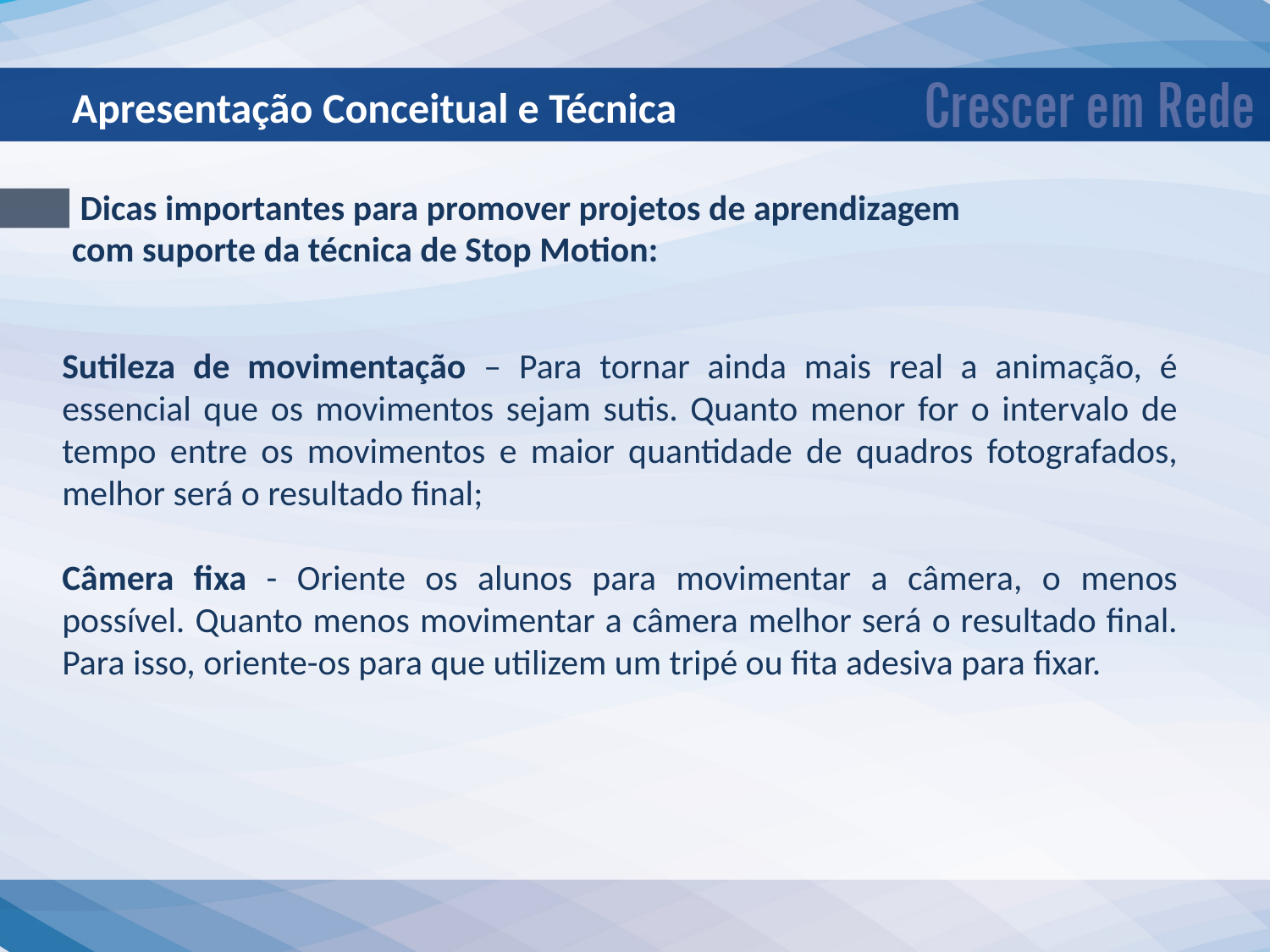

Apresentação Conceitual e Técnica
 Dicas importantes para promover projetos de aprendizagem com suporte da técnica de Stop Motion:

Sutileza de movimentação – Para tornar ainda mais real a animação, é essencial que os movimentos sejam sutis. Quanto menor for o intervalo de tempo entre os movimentos e maior quantidade de quadros fotografados, melhor será o resultado final;

Câmera fixa - Oriente os alunos para movimentar a câmera, o menos possível. Quanto menos movimentar a câmera melhor será o resultado final. Para isso, oriente-os para que utilizem um tripé ou fita adesiva para fixar.